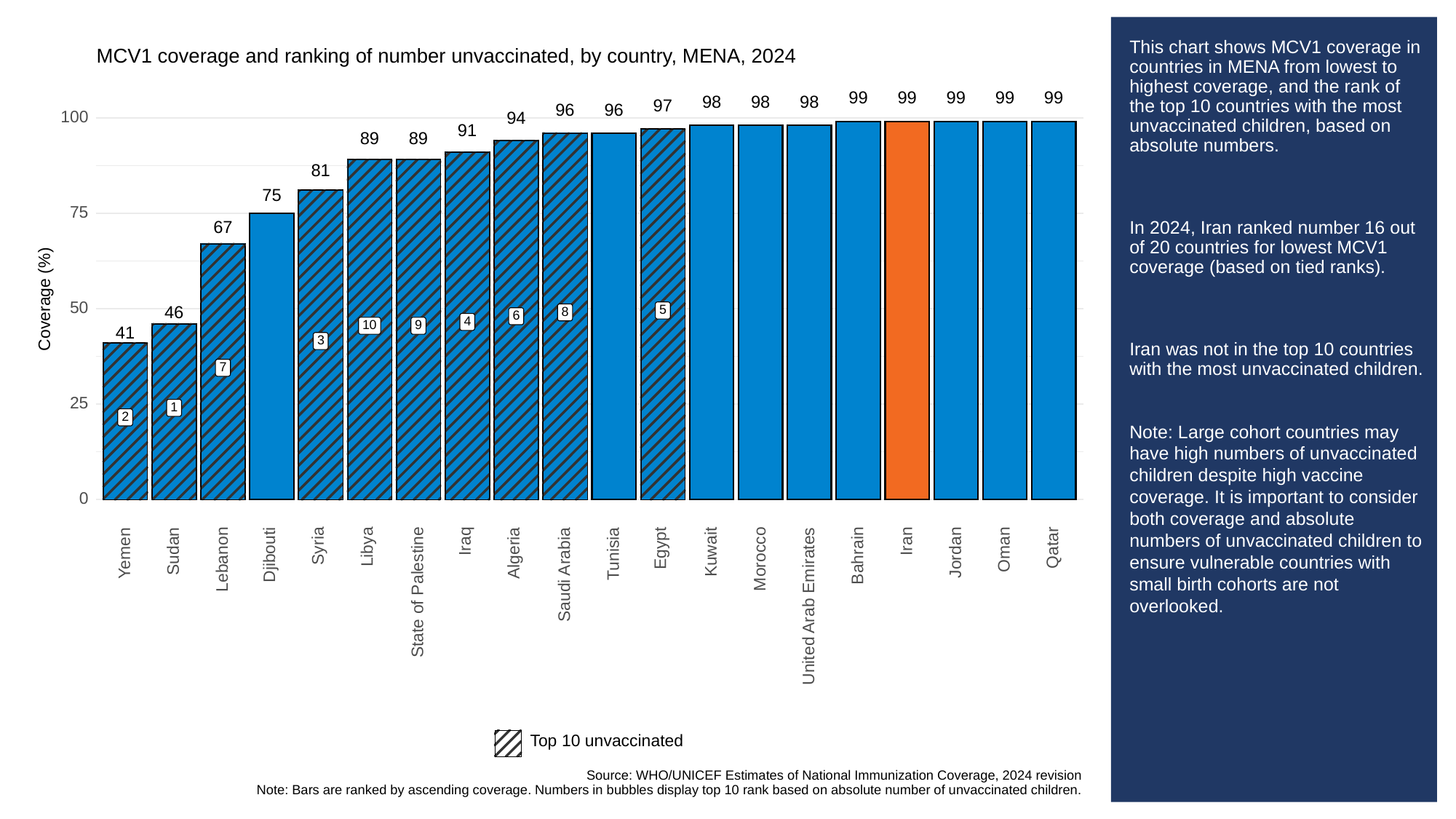

# This chart shows MCV1 coverage in countries in MENA from lowest to highest coverage, and the rank of the top 10 countries with the most unvaccinated children, based on absolute numbers.

In 2024, Iran ranked number 16 out of 20 countries for lowest MCV1 coverage (based on tied ranks).

Iran was not in the top 10 countries with the most unvaccinated children.

Note: Large cohort countries may have high numbers of unvaccinated children despite high vaccine coverage. It is important to consider both coverage and absolute numbers of unvaccinated children to ensure vulnerable countries with small birth cohorts are not overlooked.

MCV1 coverage and ranking of number unvaccinated, by country, MENA, 2024
99
99
99
99
99
98
98
98
97
96
96
100
94

91

89
89

81

75

75

67

Coverage (%)

50

5

46
8

6

4

10
9

41

3

7

25

1

2

0

Iraq
Iran
Syria
Libya
Egypt
Qatar
Oman
Sudan
Algeria
Kuwait
Jordan
Djibouti
Yemen
Tunisia
Bahrain
Morocco
Lebanon
Saudi Arabia
State of Palestine
United Arab Emirates

Top 10 unvaccinated

Source: WHO/UNICEF Estimates of National Immunization Coverage, 2024 revision
Note: Bars are ranked by ascending coverage. Numbers in bubbles display top 10 rank based on absolute number of unvaccinated children.